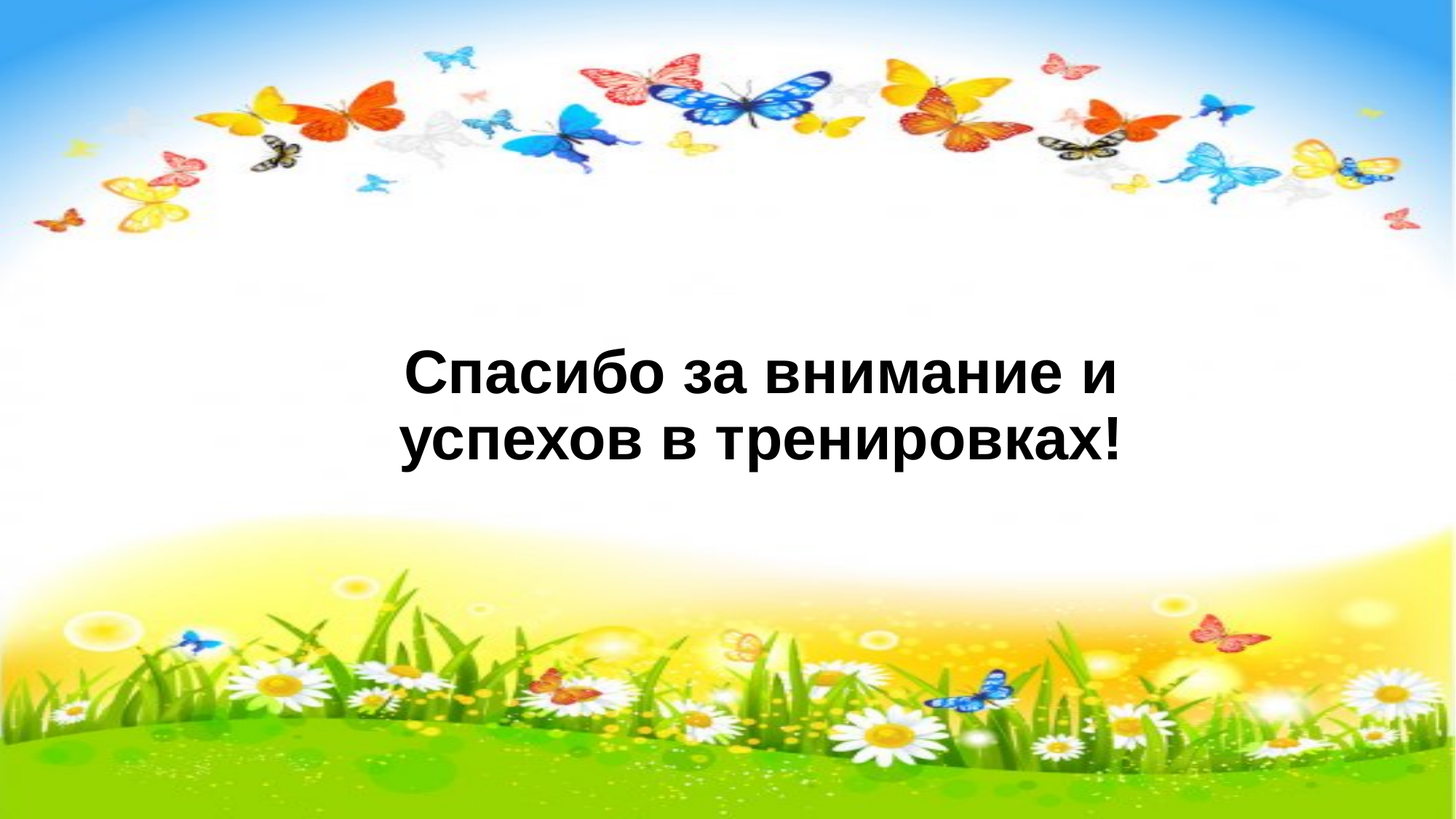

# Спасибо за внимание и успехов в тренировках!